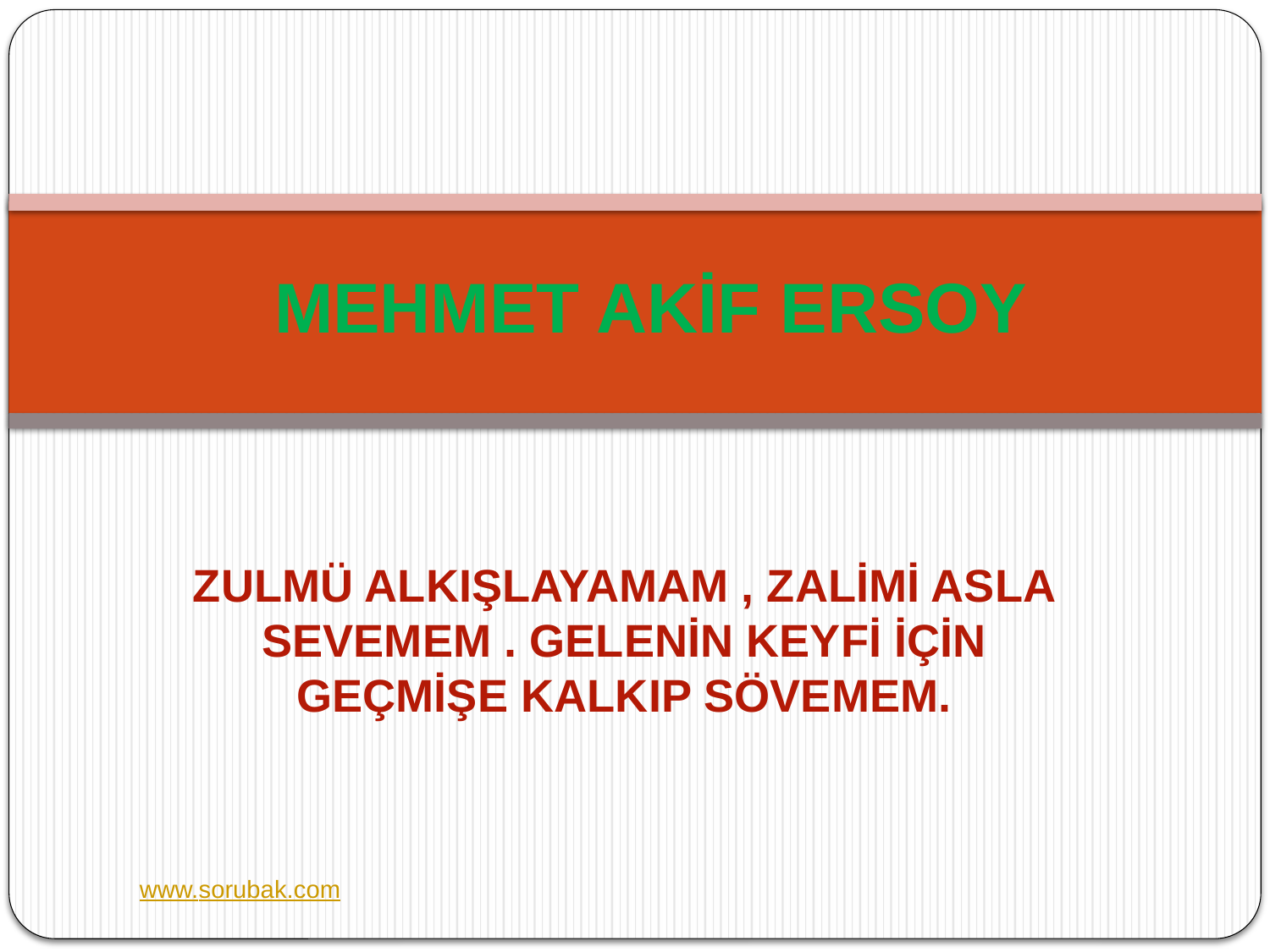

# MEHMET AKİF ERSOY
ZULMÜ ALKIŞLAYAMAM , ZALİMİ ASLA SEVEMEM . GELENİN KEYFİ İÇİN GEÇMİŞE KALKIP SÖVEMEM.
www.sorubak.com